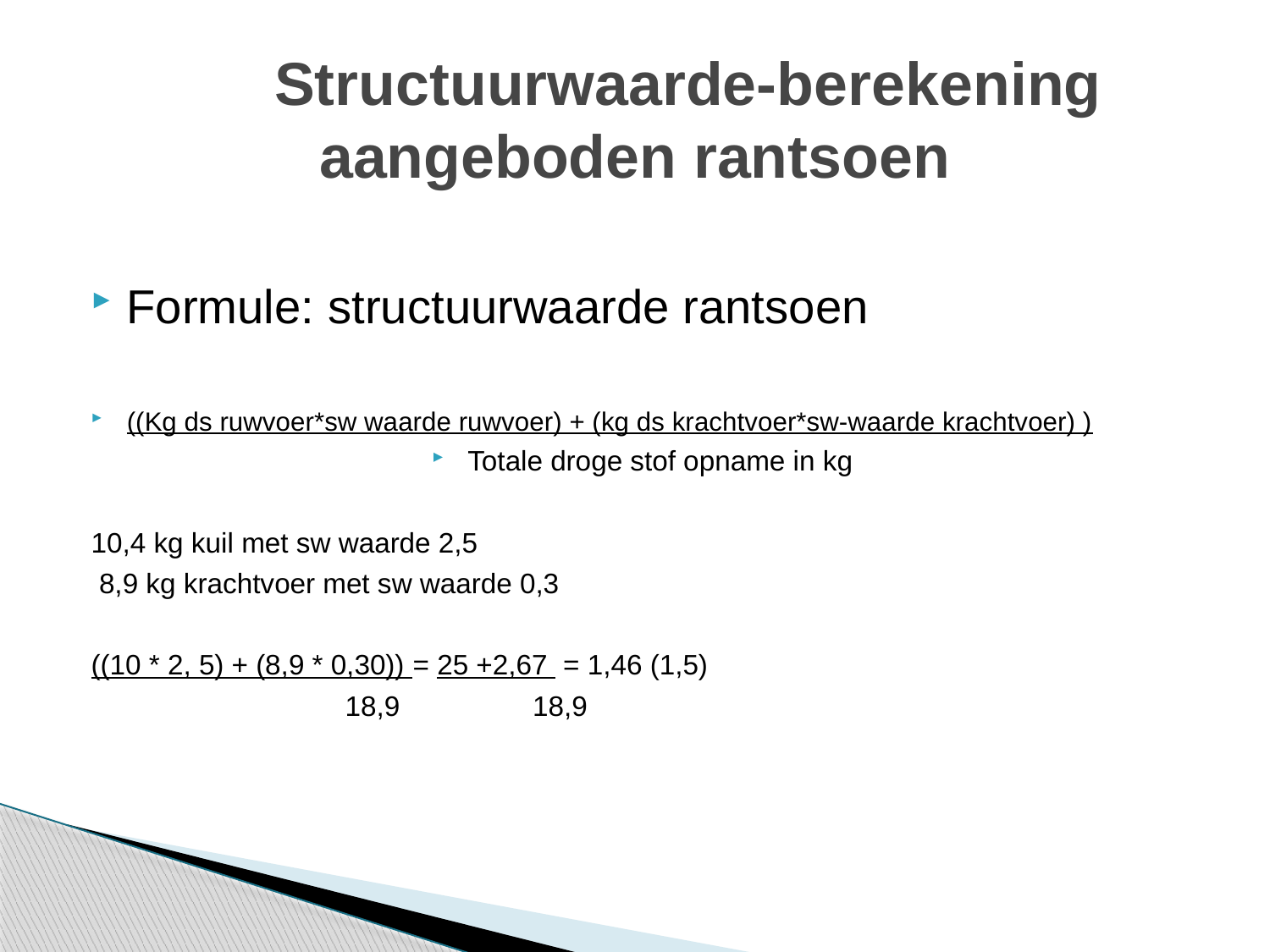

# Structuurwaarde-berekening aangeboden rantsoen

Formule: structuurwaarde rantsoen

((Kg ds ruwvoer*sw waarde ruwvoer) + (kg ds krachtvoer*sw-waarde krachtvoer) )
Totale droge stof opname in kg

10,4 kg kuil met sw waarde 2,5
 8,9 kg krachtvoer met sw waarde 0,3

((10 * 2, 5) + (8,9 * 0,30)) = 25 +2,67  = 1,46 (1,5)
		18,9                 18,9